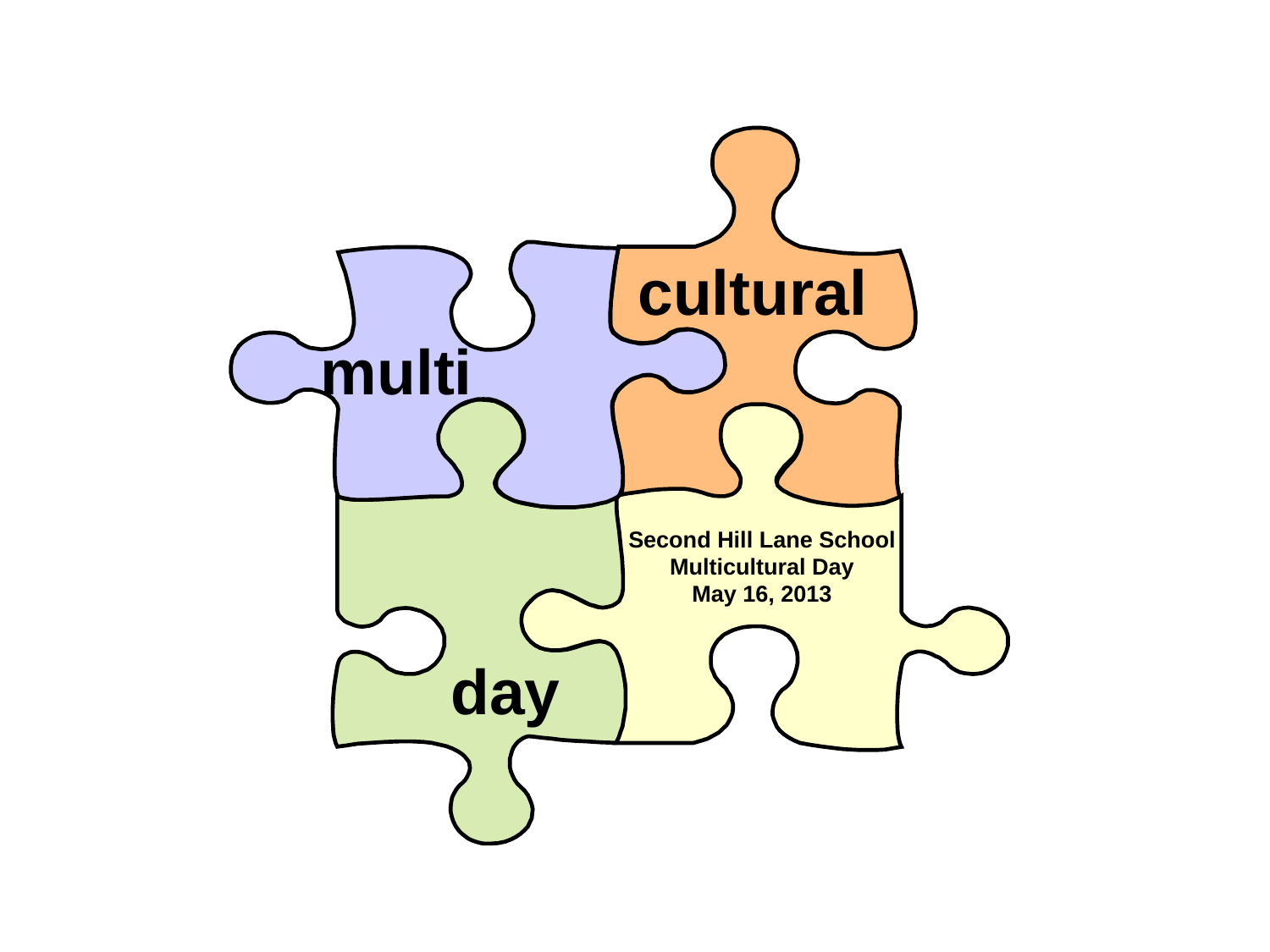

cultural
multi
Second Hill Lane School
Multicultural Day
May 16, 2013
day